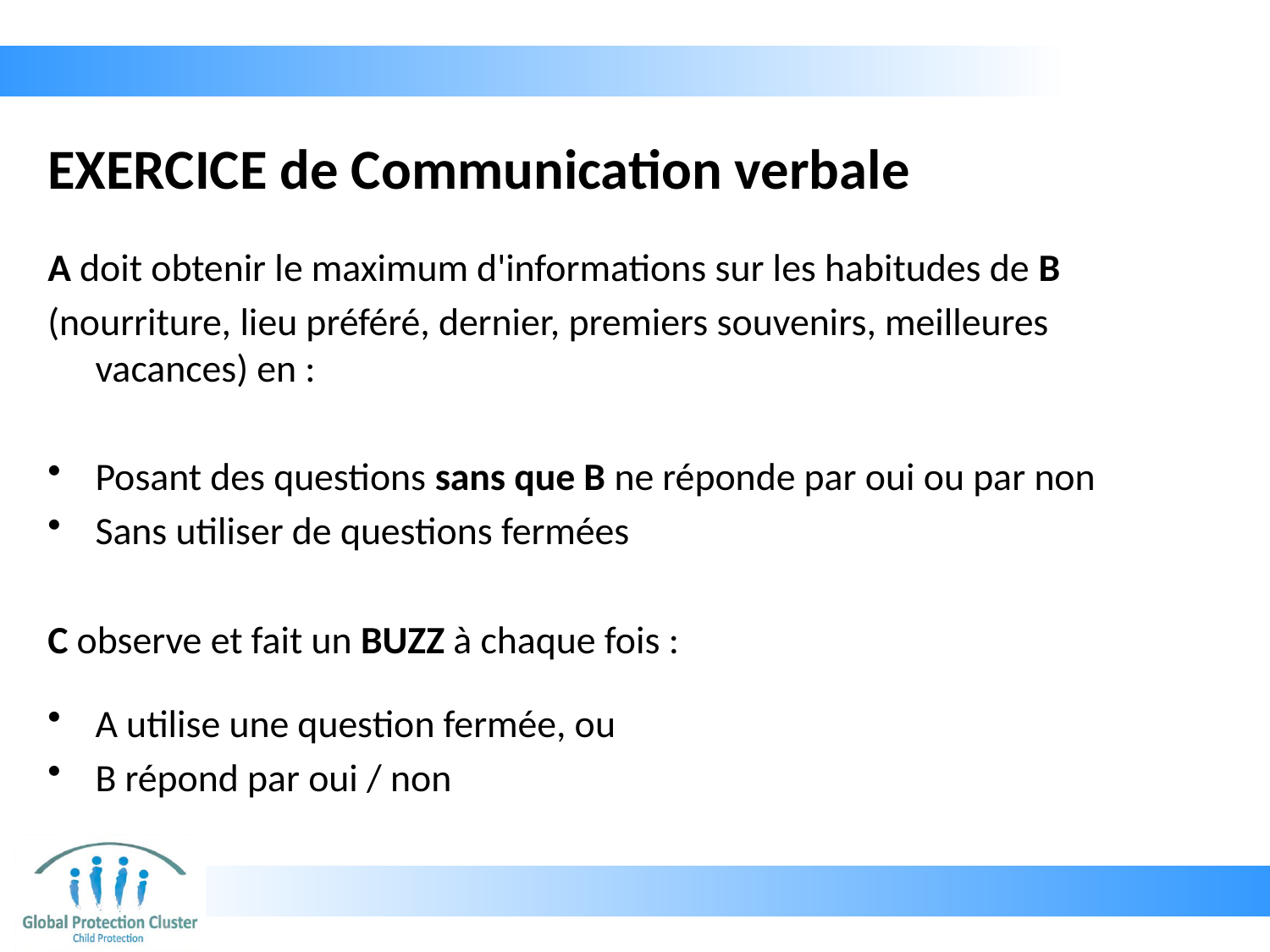

# EXERCICE de Communication verbale
A doit obtenir le maximum d'informations sur les habitudes de B
(nourriture, lieu préféré, dernier, premiers souvenirs, meilleures vacances) en :

Posant des questions sans que B ne réponde par oui ou par non
Sans utiliser de questions fermées

C observe et fait un BUZZ à chaque fois :

A utilise une question fermée, ou
B répond par oui / non